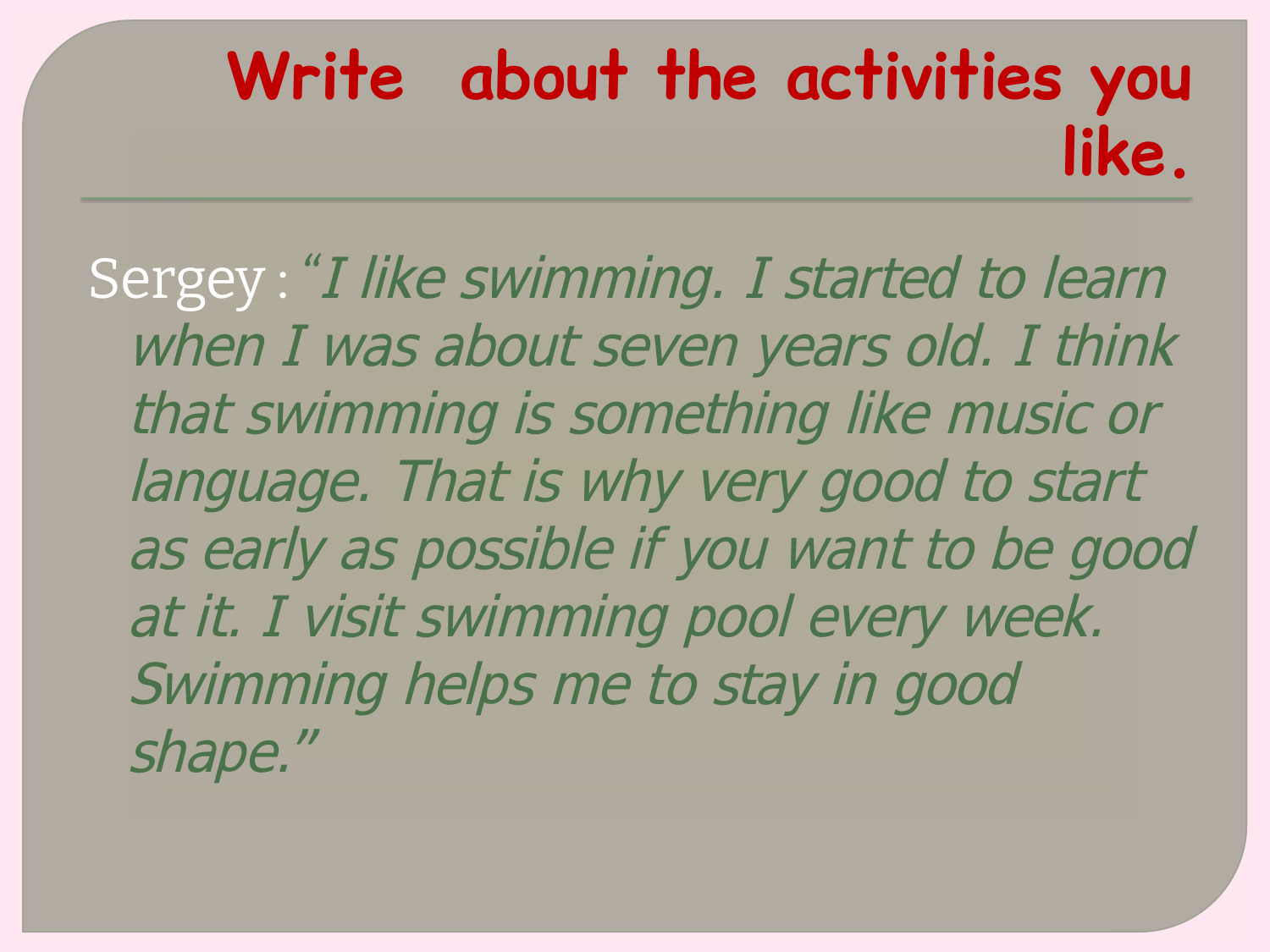

# Write  about the activities you like.
Sergey : “I like swimming. I started to learn when I was about seven years old. I think that swimming is something like music or language. That is why very good to start as early as possible if you want to be good at it. I visit swimming pool every week. Swimming helps me to stay in good shape.”